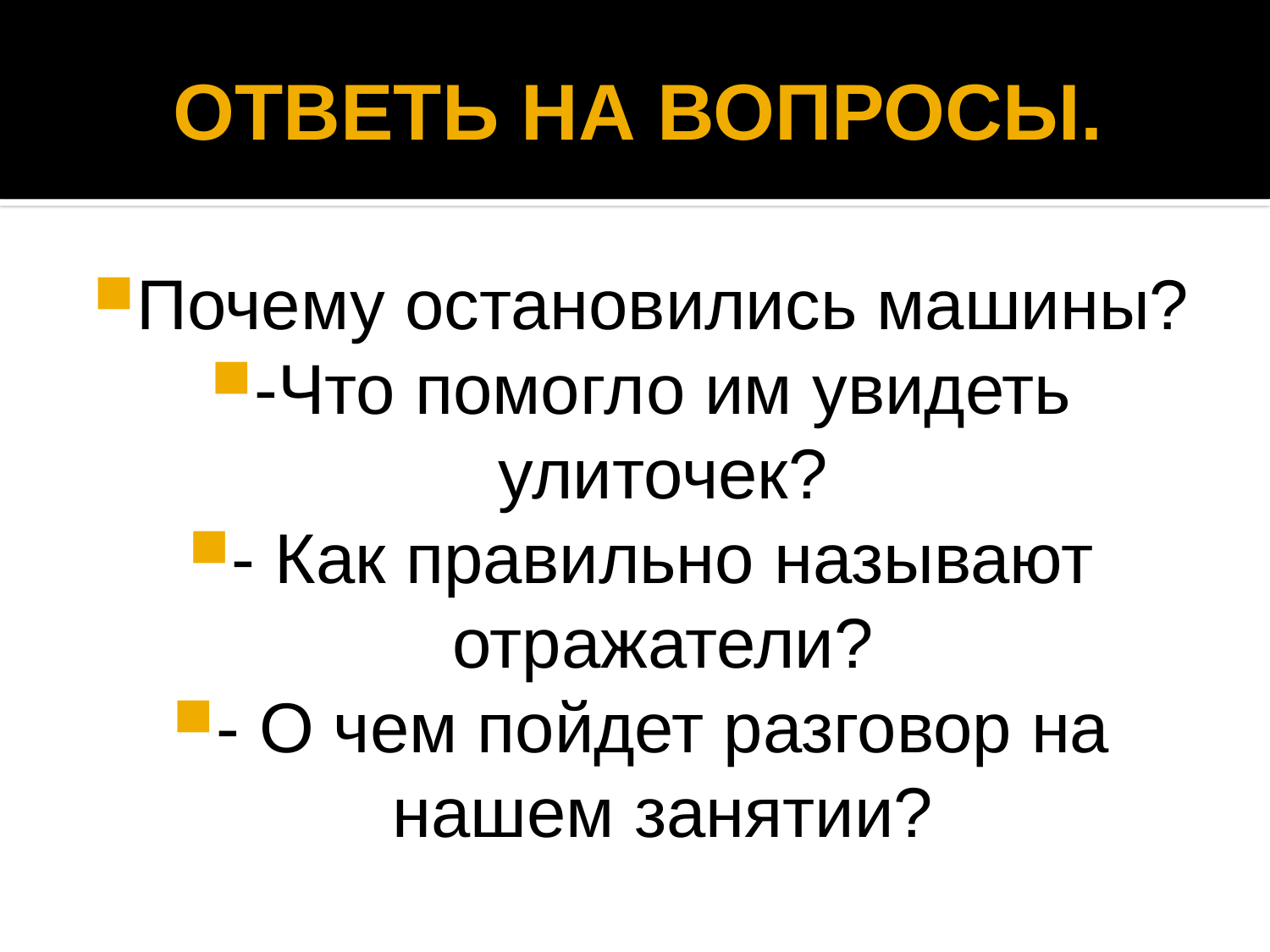

# ОТВЕТЬ НА ВОПРОСЫ.
Почему остановились машины?
-Что помогло им увидеть улиточек?
- Как правильно называют отражатели?
- О чем пойдет разговор на нашем занятии?